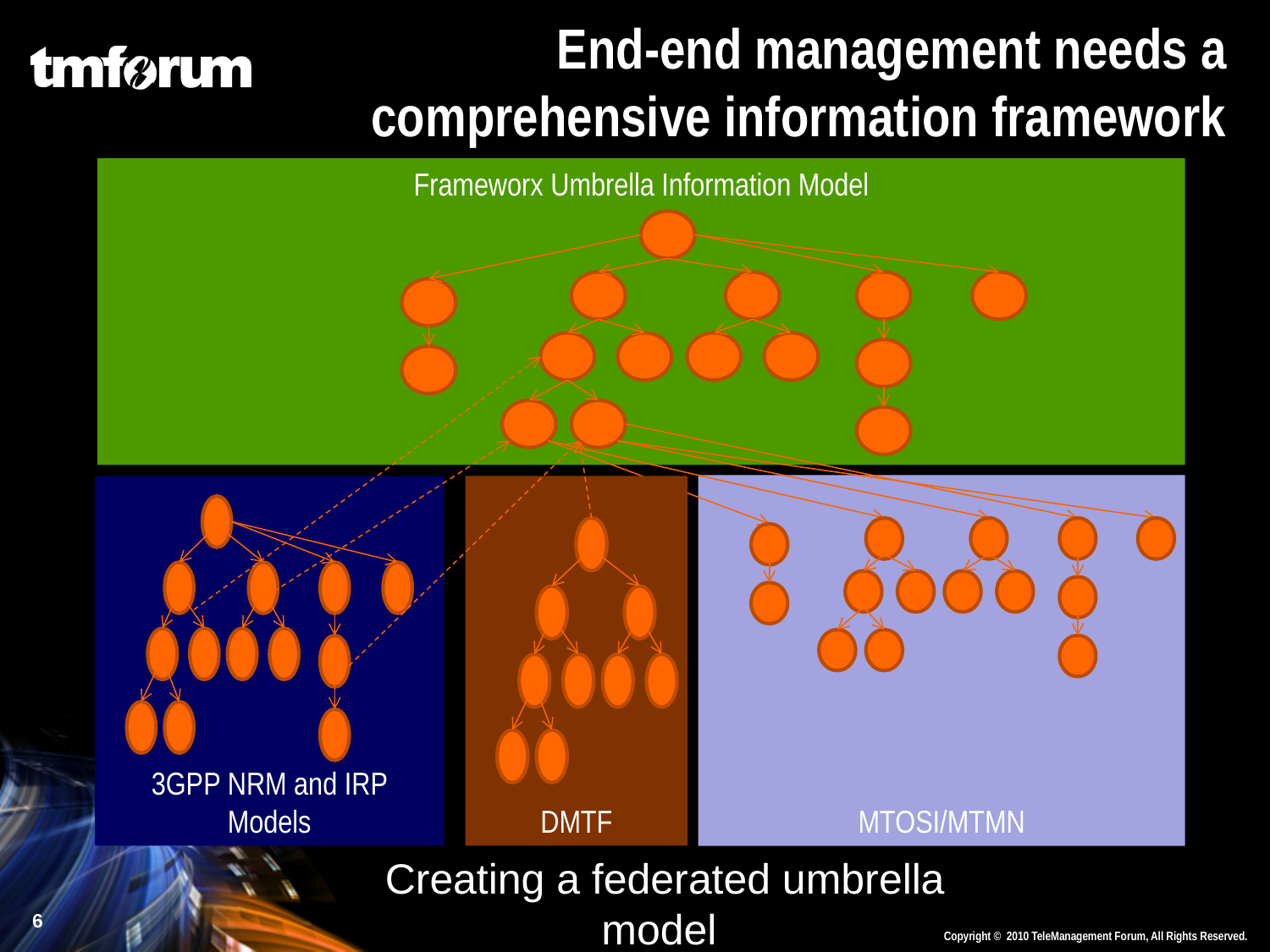

# End-end management needs a comprehensive information framework
Frameworx Umbrella Information Model

MTOSI/MTMN
DMTF
3GPP NRM and IRP Models

Creating a federated umbrella model